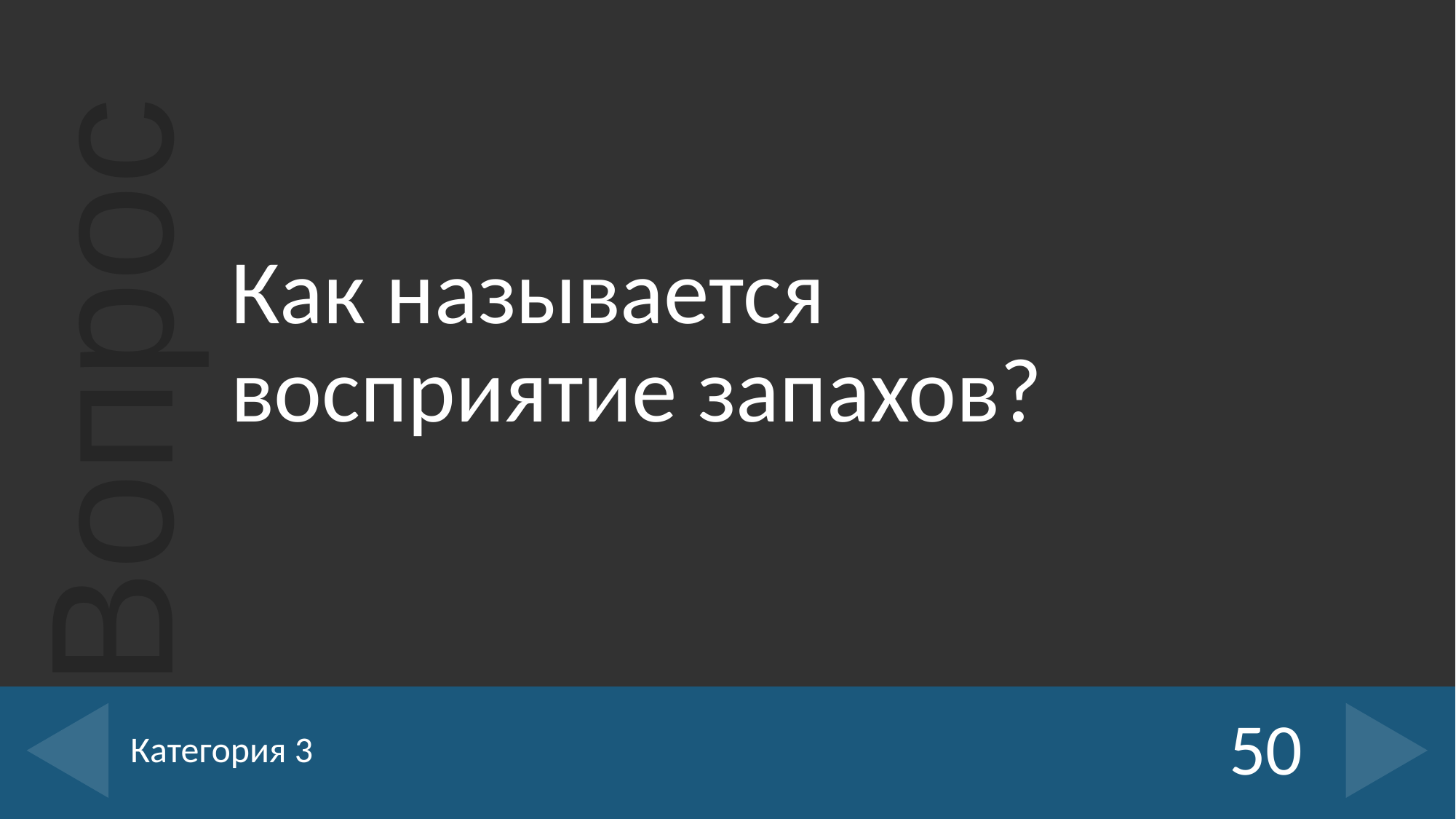

Как называется восприятие запахов?
# Категория 3
50